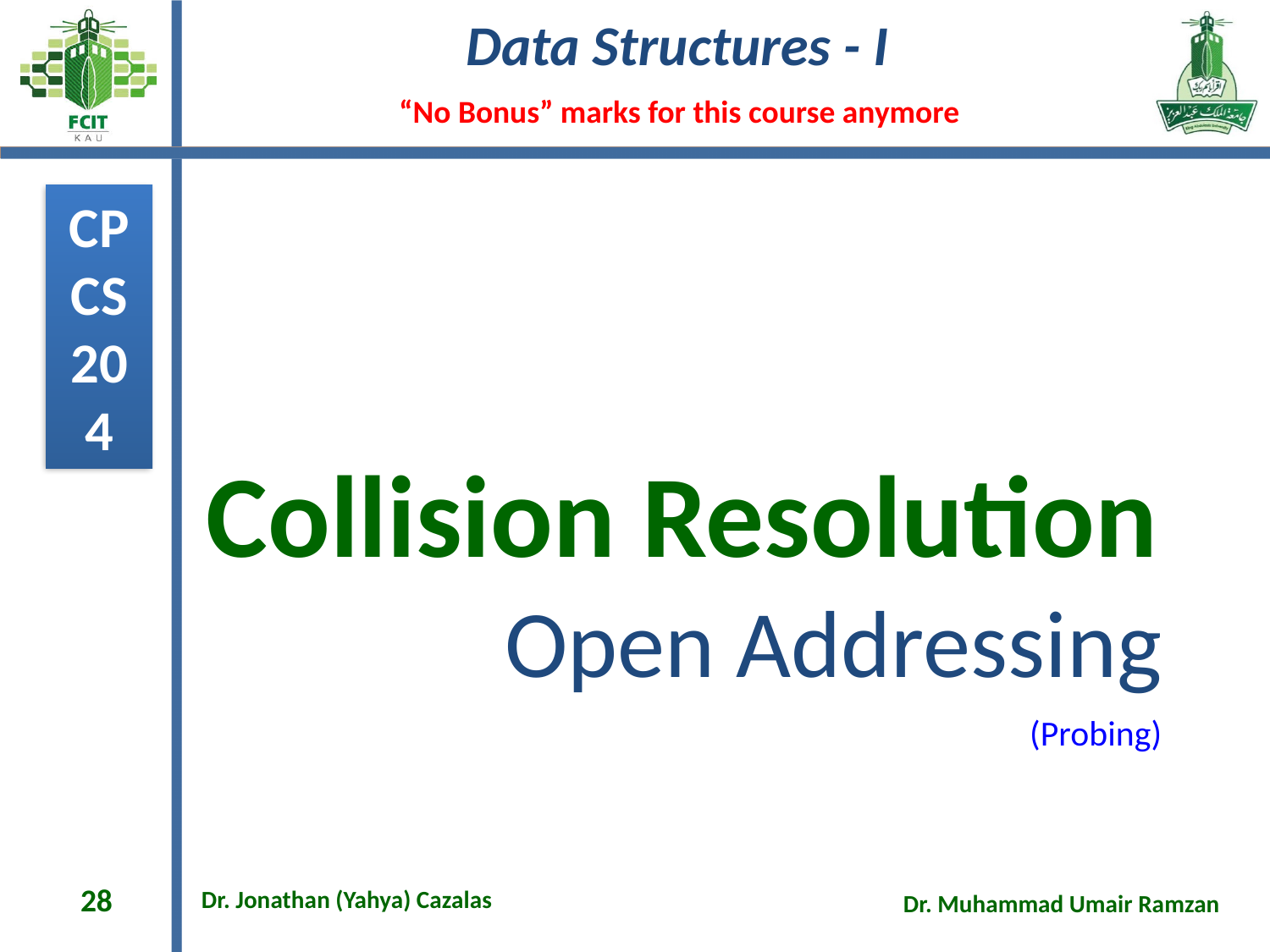

# Collision Resolution
Open Addressing
(Probing)
28